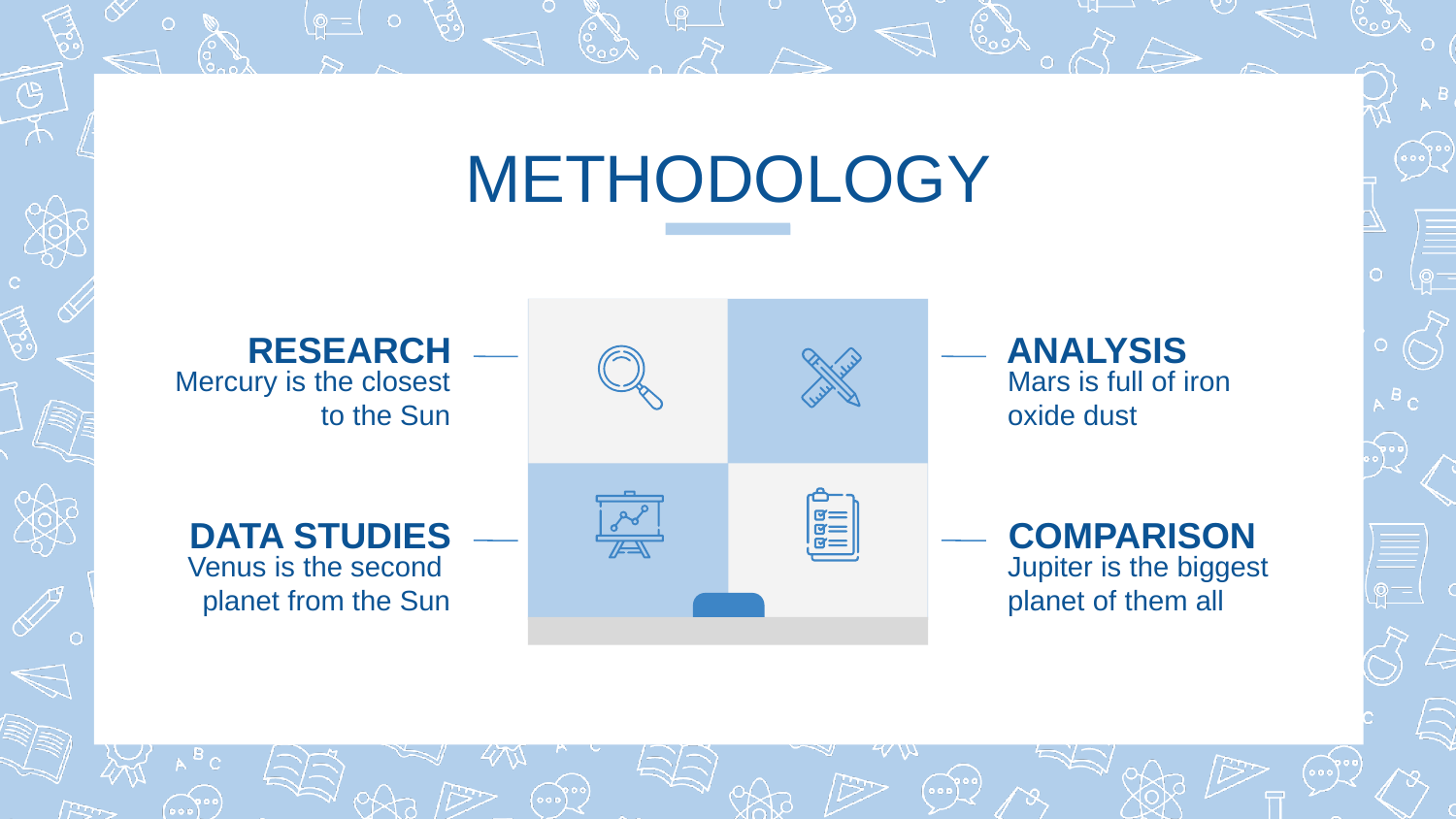

# METHODOLOGY

ANALYSIS
RESEARCH

Mars is full of iron oxide dust
Mercury is the closest to the Sun

COMPARISON
DATA STUDIES
Jupiter is the biggest planet of them all
Venus is the second  planet from the Sun